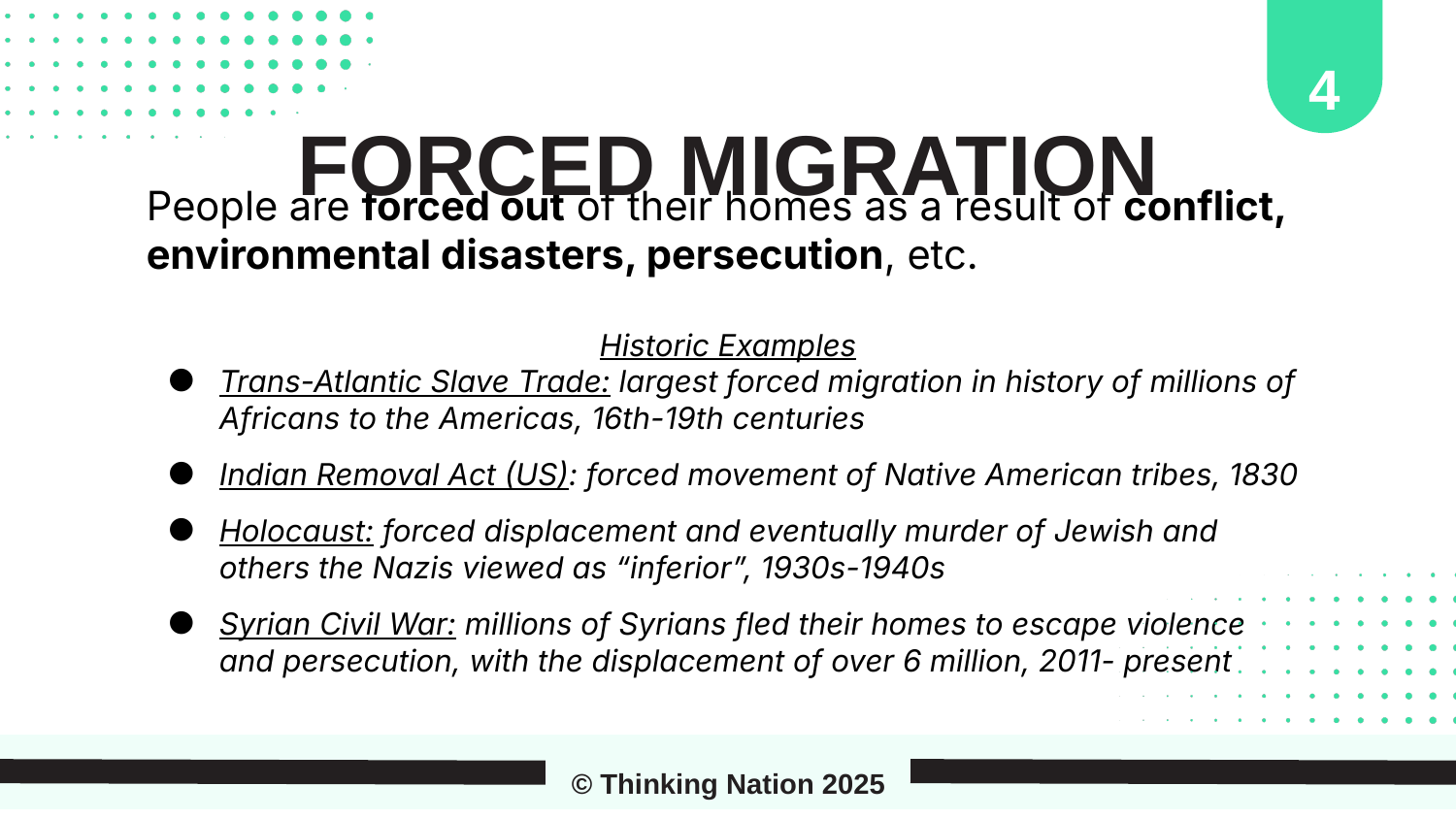

4
FORCED MIGRATION
People are forced out of their homes as a result of conflict, environmental disasters, persecution, etc.

Historic Examples
Trans-Atlantic Slave Trade: largest forced migration in history of millions of Africans to the Americas, 16th-19th centuries
Indian Removal Act (US): forced movement of Native American tribes, 1830
Holocaust: forced displacement and eventually murder of Jewish and others the Nazis viewed as “inferior”, 1930s-1940s
Syrian Civil War: millions of Syrians fled their homes to escape violence and persecution, with the displacement of over 6 million, 2011- present

© Thinking Nation 2025